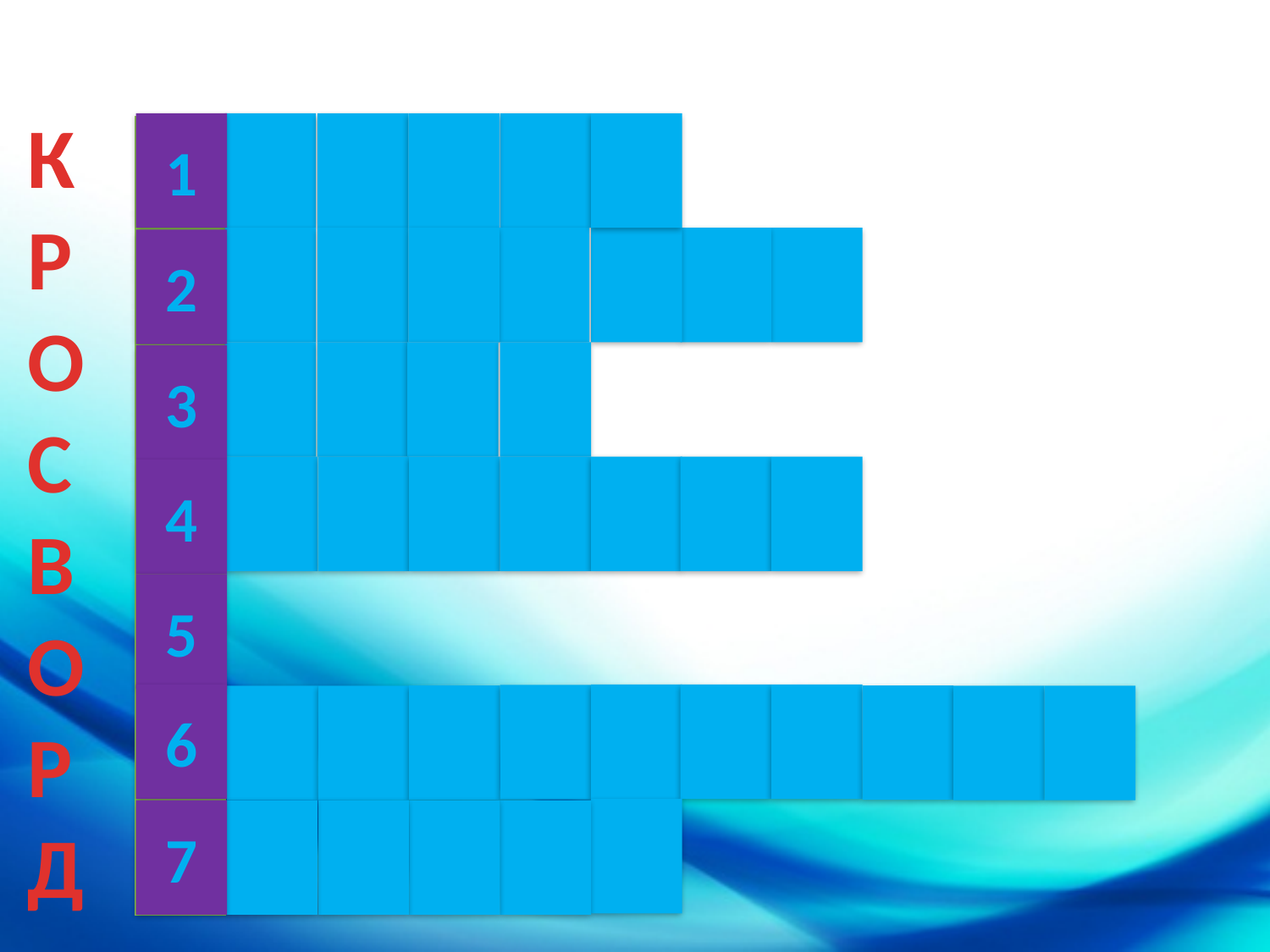

КРОСВОРД
1

| Л | Е | Л | Е | К | А |  |  |  |  |  |
| --- | --- | --- | --- | --- | --- | --- | --- | --- | --- | --- |
| Е | К | С | П | О | Н | А | Т |  |  |  |
| К | А | З | К | А |  |  |  |  |  |  |
| С | В | І | Т | Л | И | Ц | Я |  |  |  |
| И |  |  |  |  |  |  |  |  |  |  |
| К | О | Л | Е | К | Ц | І | О | Н | Е | Р |
| А | Р | О | М | А | Т |  |  |  |  |  |

2

3

4
5
6

7